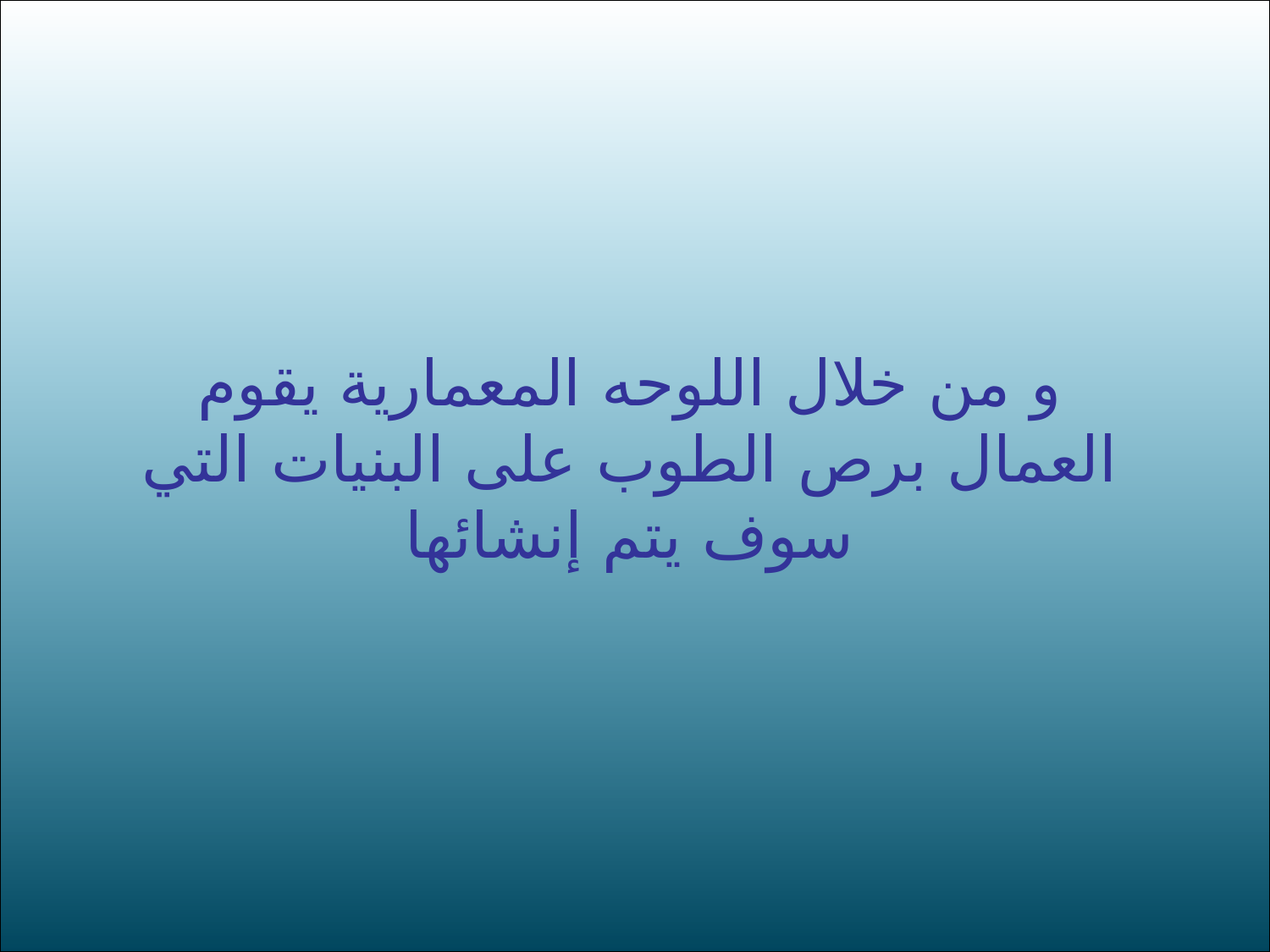

و من خلال اللوحه المعمارية يقوم العمال برص الطوب على البنيات التي سوف يتم إنشائها